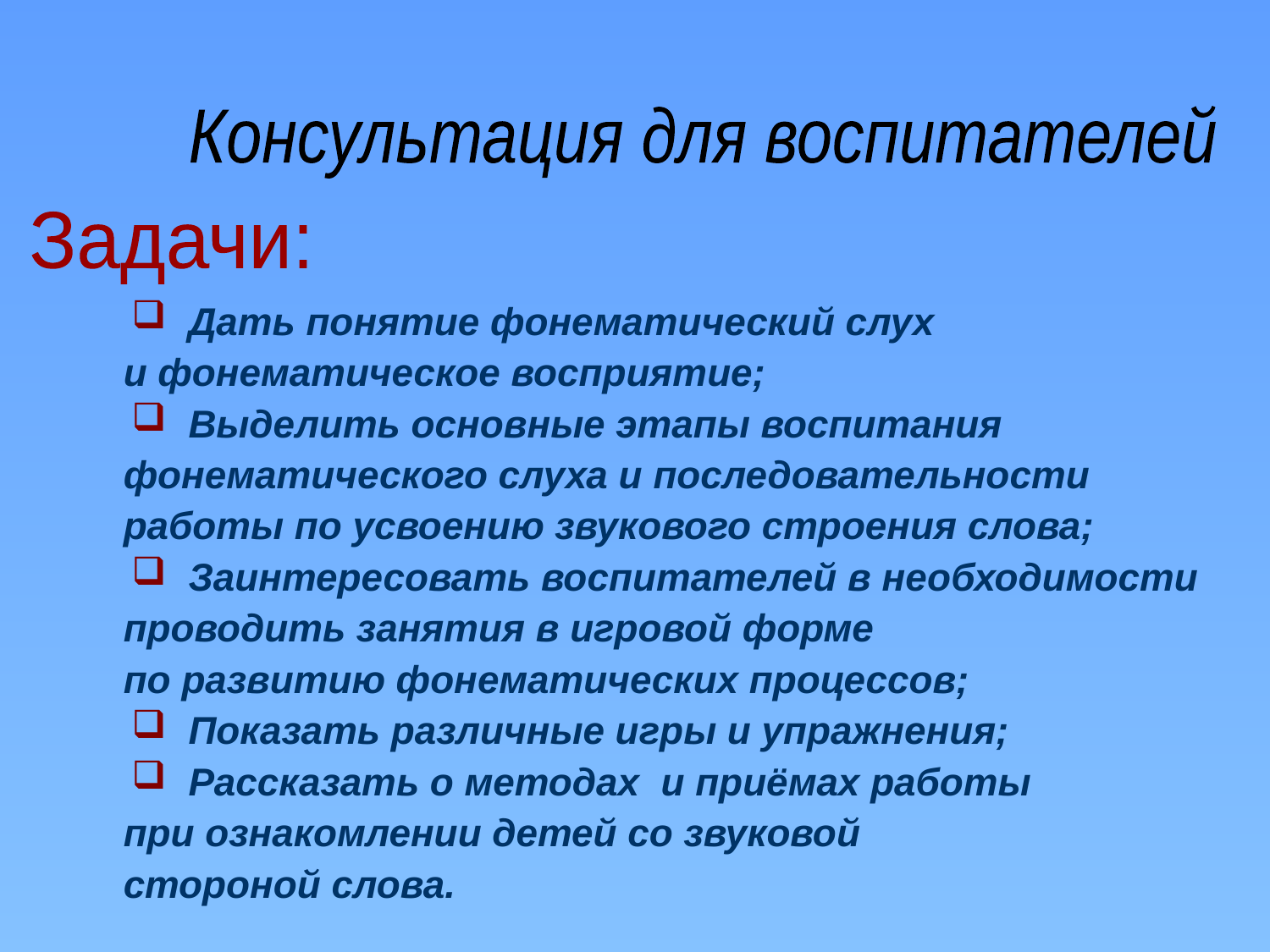

Консультация для воспитателей
Задачи:
  Дать понятие фонематический слух
  и фонематическое восприятие;
  Выделить основные этапы воспитания
  фонематического слуха и последовательности
  работы по усвоению звукового строения слова;
  Заинтересовать воспитателей в необходимости
  проводить занятия в игровой форме
  по развитию фонематических процессов;
  Показать различные игры и упражнения;
  Рассказать о методах  и приёмах работы
  при ознакомлении детей со звуковой
  стороной слова.